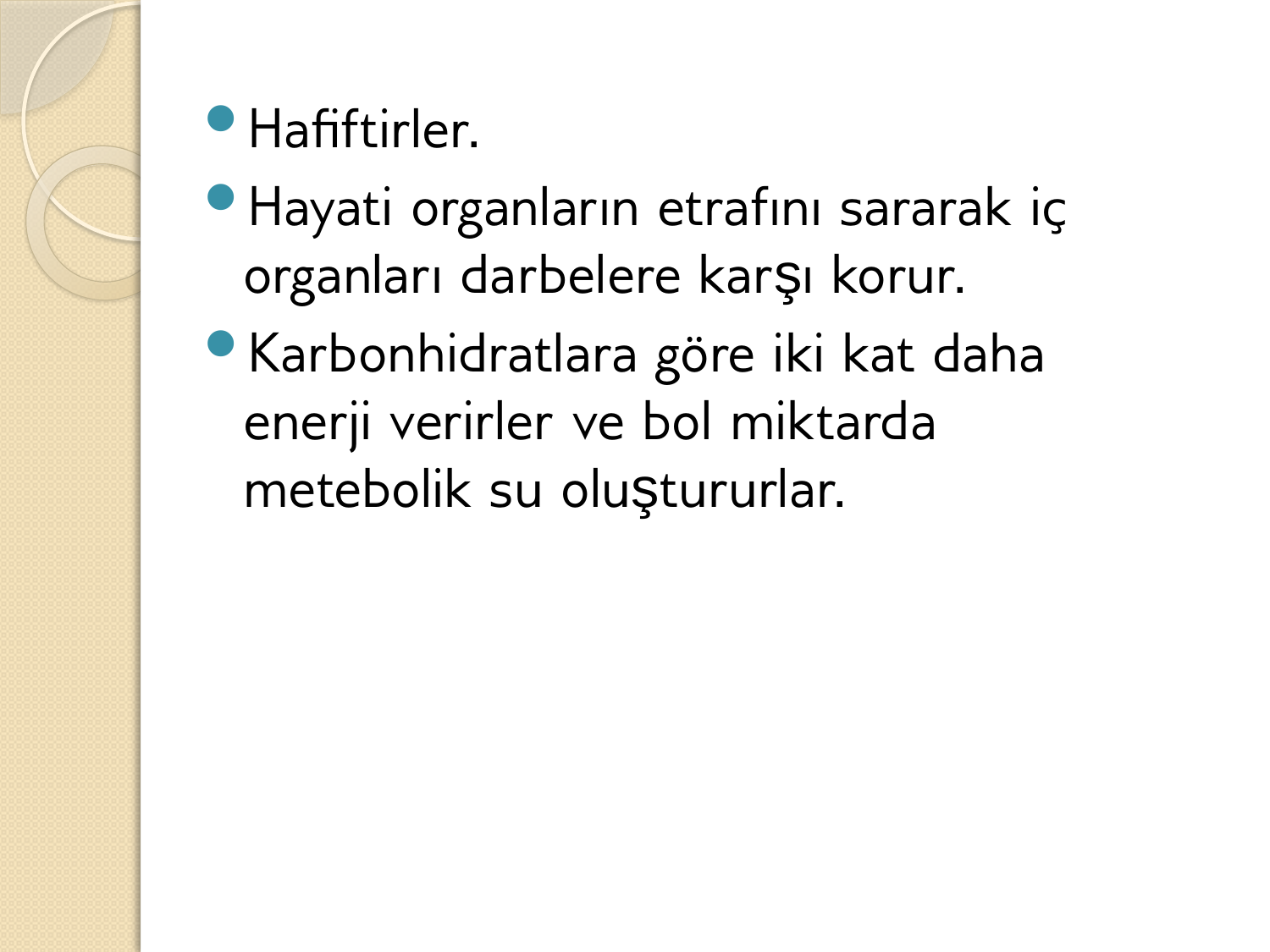

Hafiftirler.
Hayati organların etrafını sararak iç organları darbelere karşı korur.
Karbonhidratlara göre iki kat daha enerji verirler ve bol miktarda metebolik su oluştururlar.